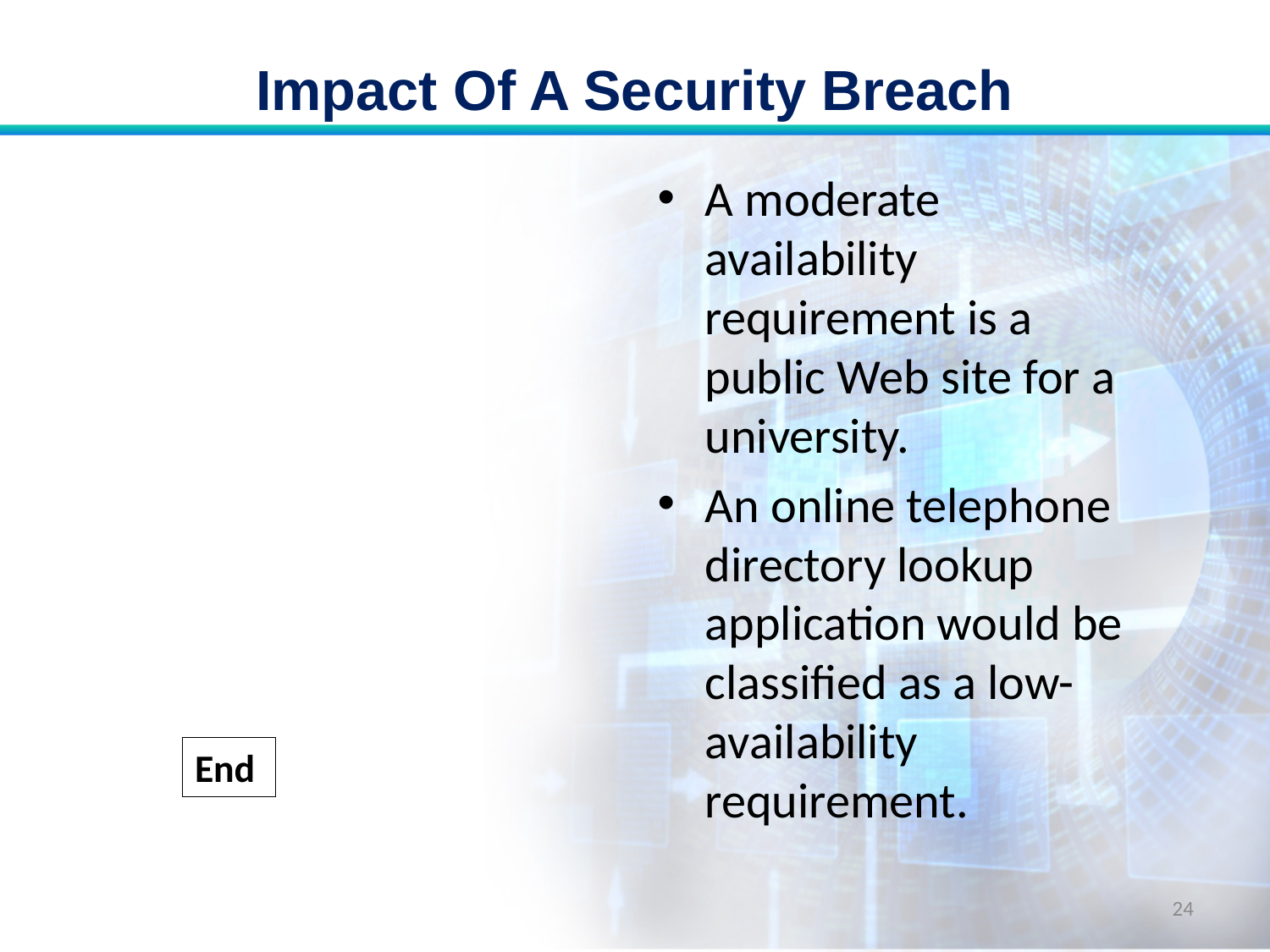

# Impact Of A Security Breach
A moderate availability requirement is a public Web site for a university.
An online telephone directory lookup application would be classified as a low-availability requirement.

End
24